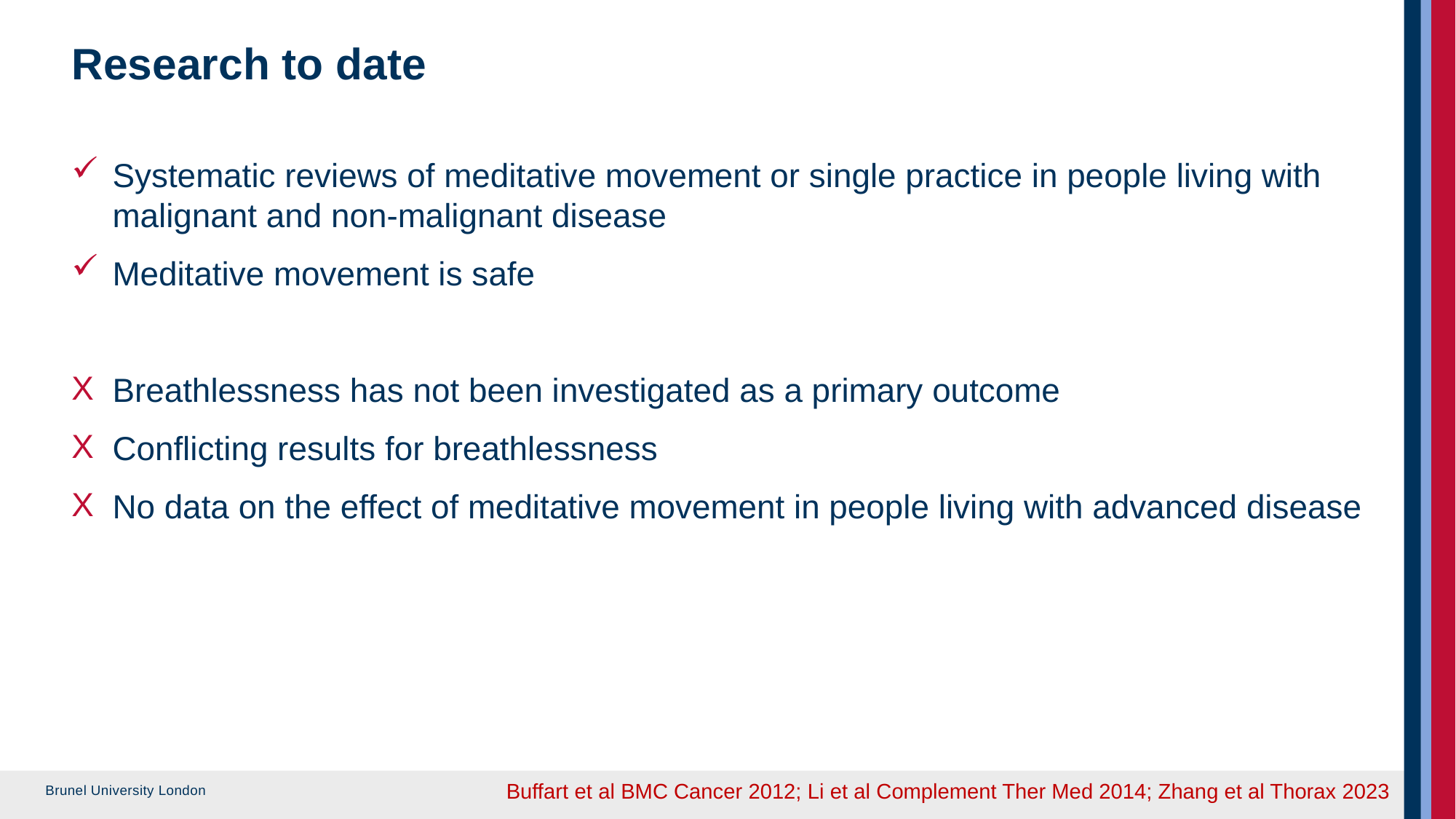

Research to date
Systematic reviews of meditative movement or single practice in people living with malignant and non-malignant disease
Meditative movement is safe

Breathlessness has not been investigated as a primary outcome
Conflicting results for breathlessness
No data on the effect of meditative movement in people living with advanced disease
Buffart et al BMC Cancer 2012; Li et al Complement Ther Med 2014; Zhang et al Thorax 2023